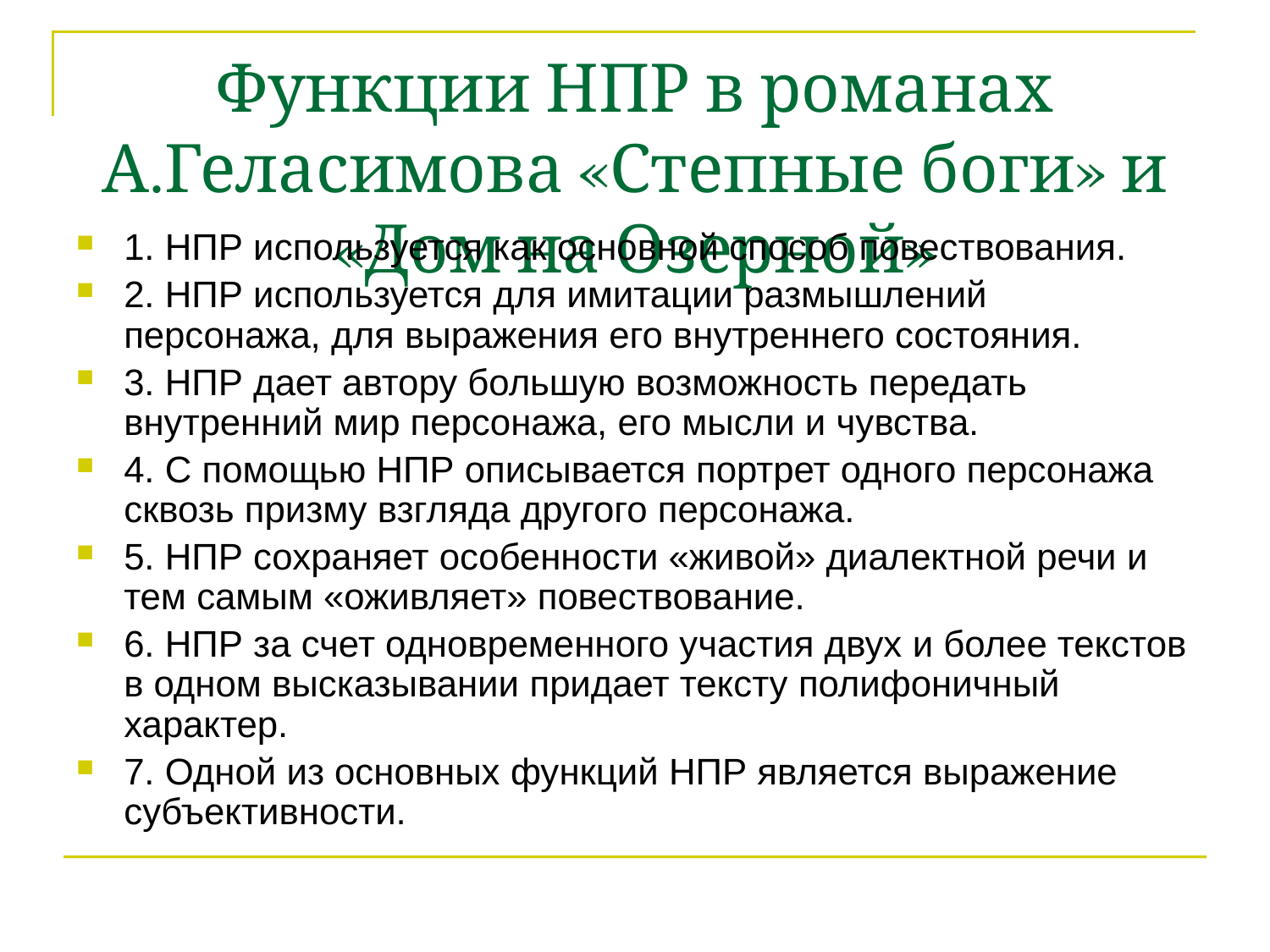

# Функции НПР в романах А.Геласимова «Степные боги» и «Дом на Озерной»
1. НПР используется как основной способ повествования.
2. НПР используется для имитации размышлений персонажа, для выражения его внутреннего состояния.
3. НПР дает автору большую возможность передать внутренний мир персонажа, его мысли и чувства.
4. С помощью НПР описывается портрет одного персонажа сквозь призму взгляда другого персонажа.
5. НПР сохраняет особенности «живой» диалектной речи и тем самым «оживляет» повествование.
6. НПР за счет одновременного участия двух и более текстов в одном высказывании придает тексту полифоничный характер.
7. Одной из основных функций НПР является выражение субъективности.